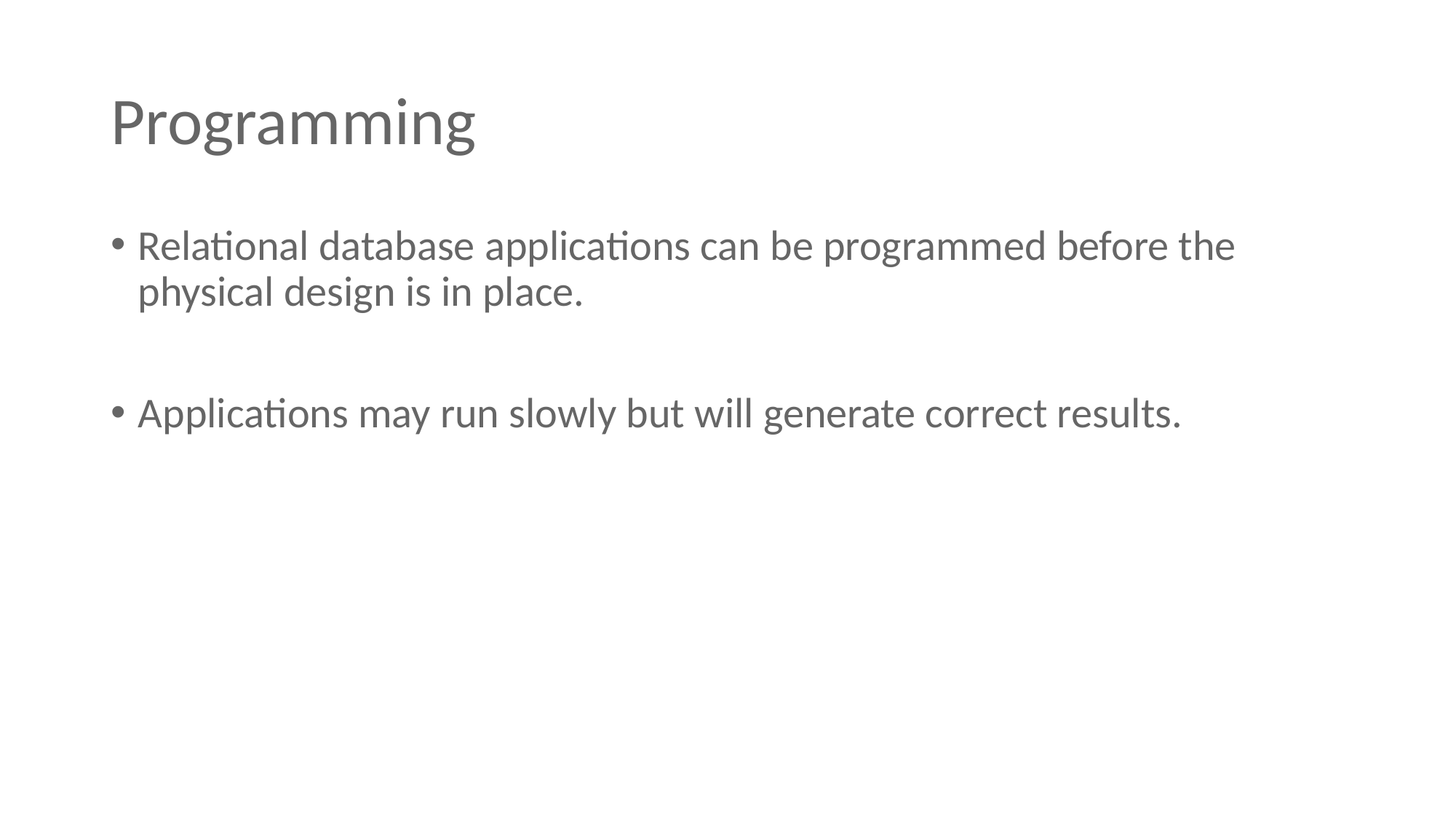

# Programming
Relational database applications can be programmed before the physical design is in place.

Applications may run slowly but will generate correct results.